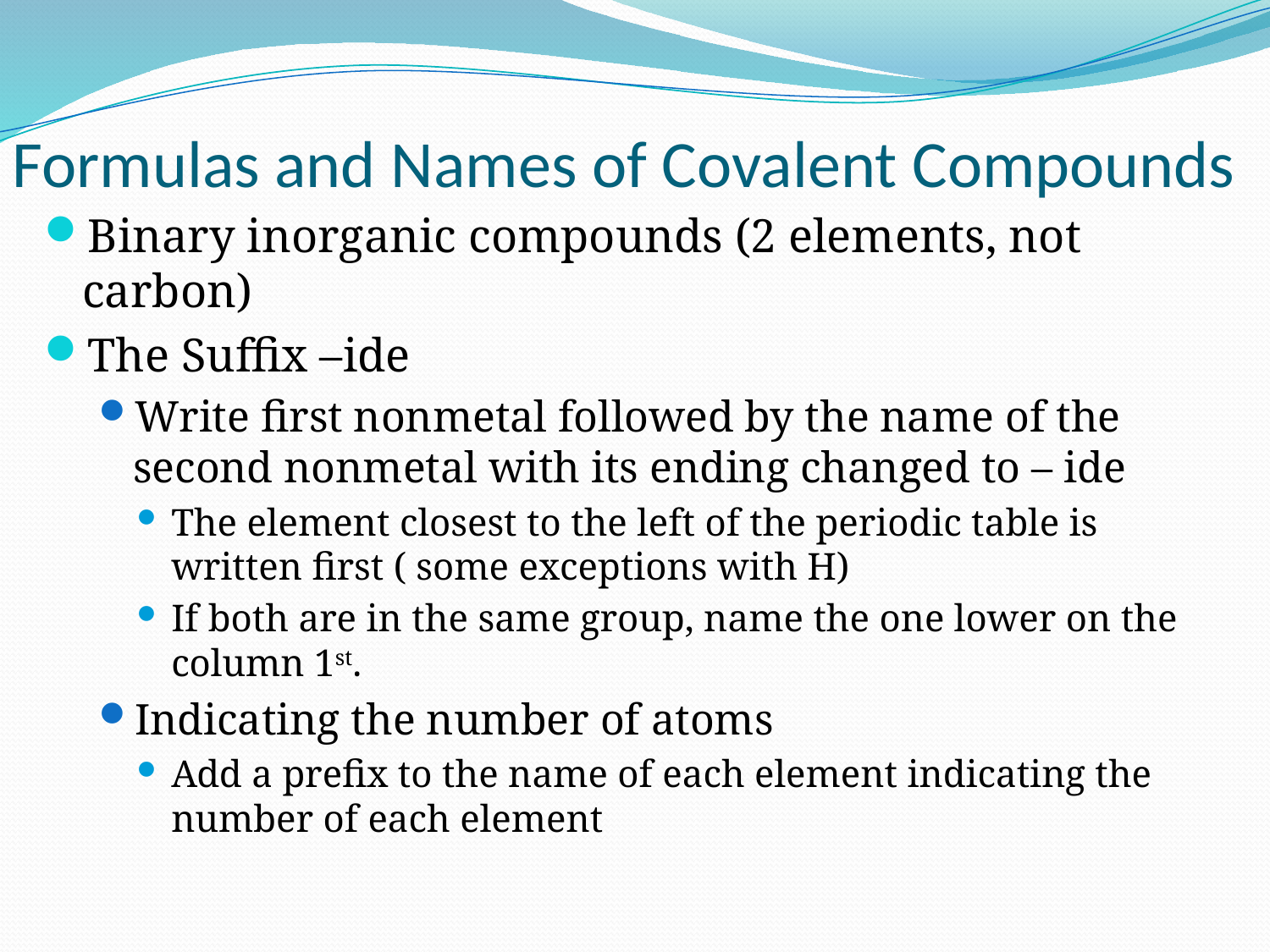

# Formulas and Names of Covalent Compounds
Binary inorganic compounds (2 elements, not carbon)
The Suffix –ide
Write first nonmetal followed by the name of the second nonmetal with its ending changed to – ide
The element closest to the left of the periodic table is written first ( some exceptions with H)
If both are in the same group, name the one lower on the column 1st.
Indicating the number of atoms
Add a prefix to the name of each element indicating the number of each element